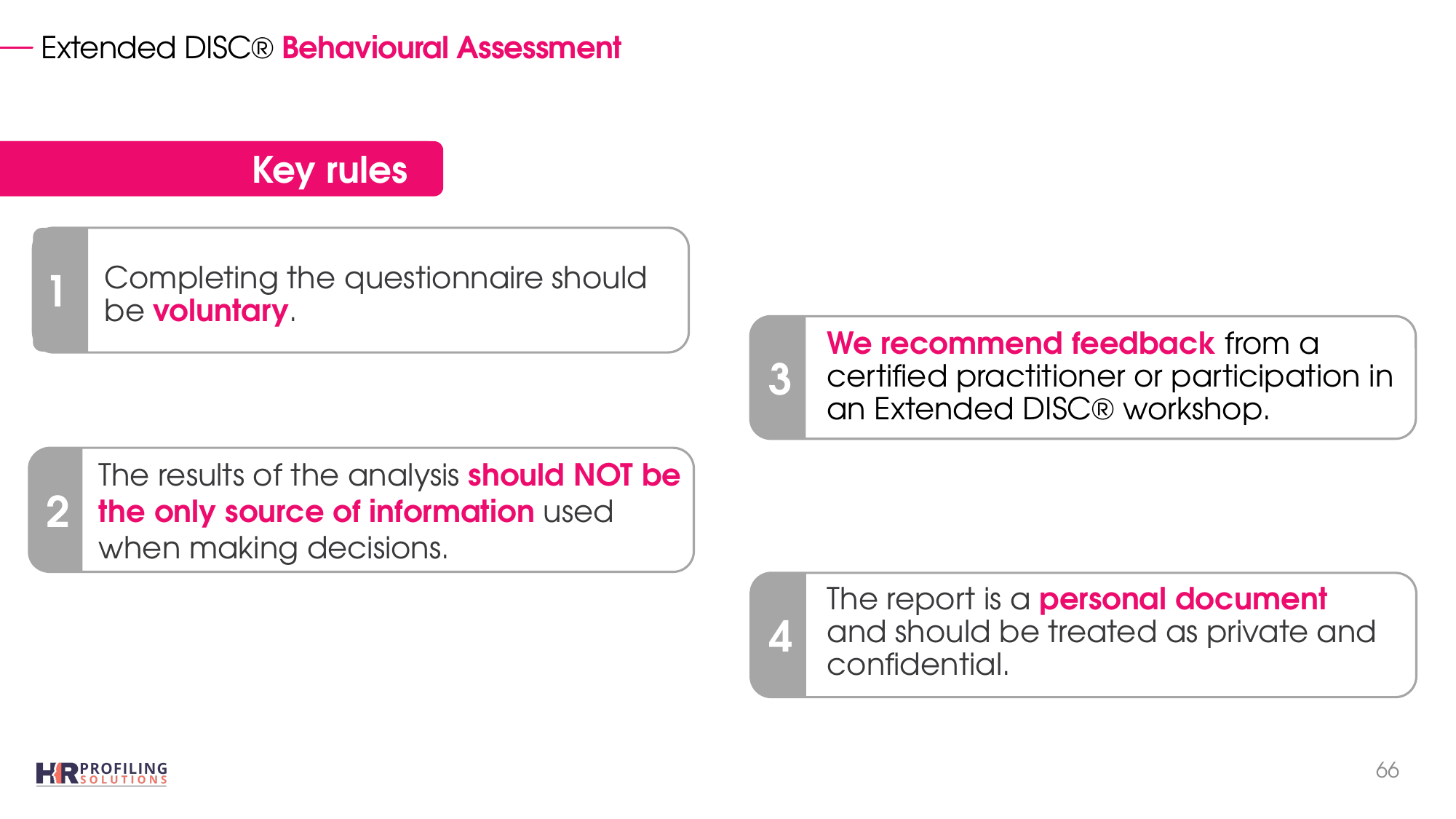

# Extended DISC® Behavioural Assessment

Key rules
1

Completing the questionnaire should be voluntary.

We recommend feedback from a certified practitioner or participation in an Extended DISC® workshop.
3

The results of the analysis should NOT be the only source of information used when making decisions.
2

The report is a personal document and should be treated as private and confidential.
4
66